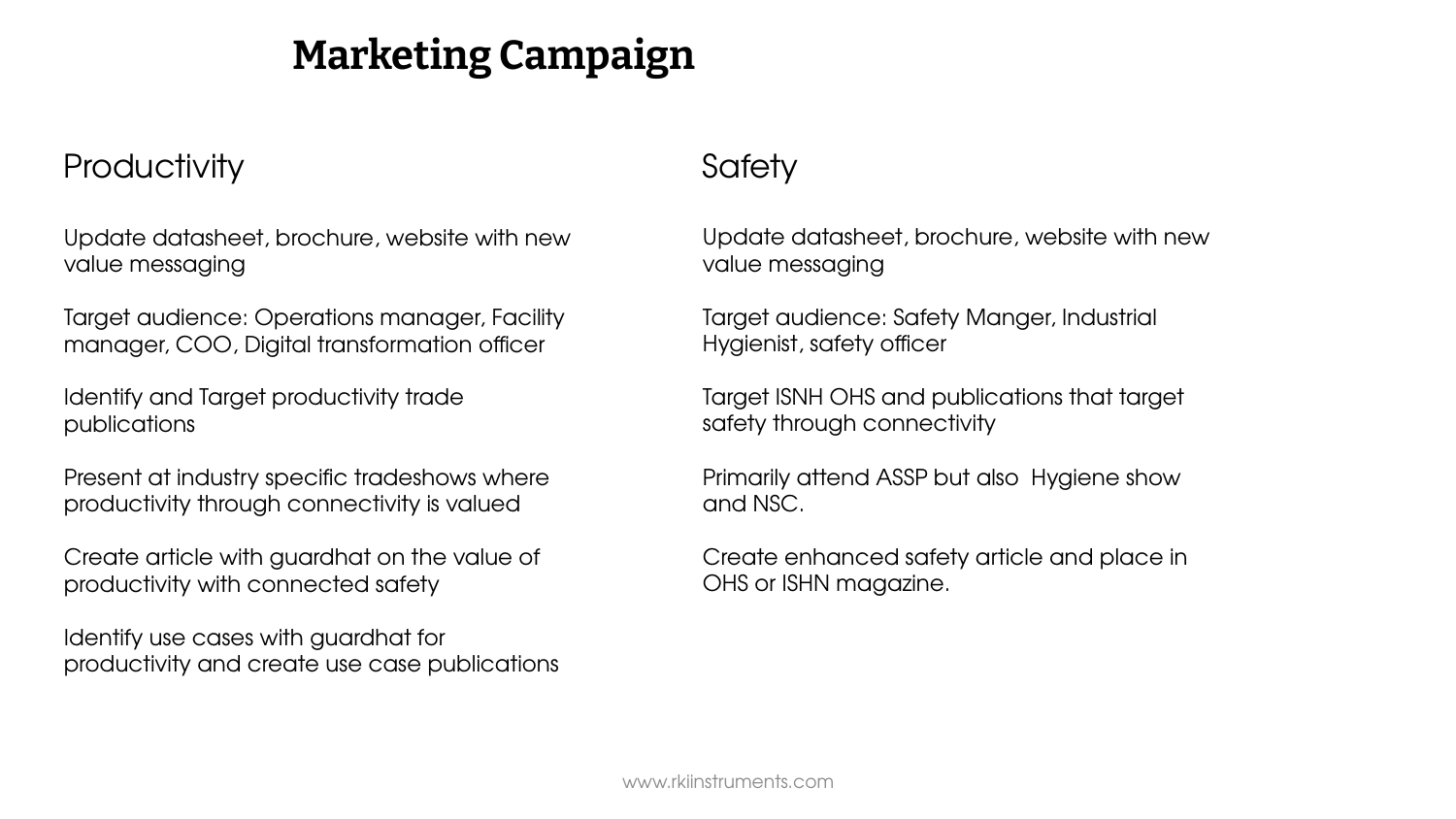

# Marketing Campaign
Safety

Update datasheet, brochure, website with new value messaging

Target audience: Safety Manger, Industrial Hygienist, safety officer

Target ISNH OHS and publications that target safety through connectivity

Primarily attend ASSP but also  Hygiene show and NSC.

Create enhanced safety article and place in OHS or ISHN magazine.

Productivity

Update datasheet, brochure, website with new value messaging

Target audience: Operations manager, Facility manager, COO, Digital transformation officer

Identify and Target productivity trade publications

Present at industry specific tradeshows where productivity through connectivity is valued

Create article with guardhat on the value of productivity with connected safety

Identify use cases with guardhat for productivity and create use case publications

www.rkiinstruments.com